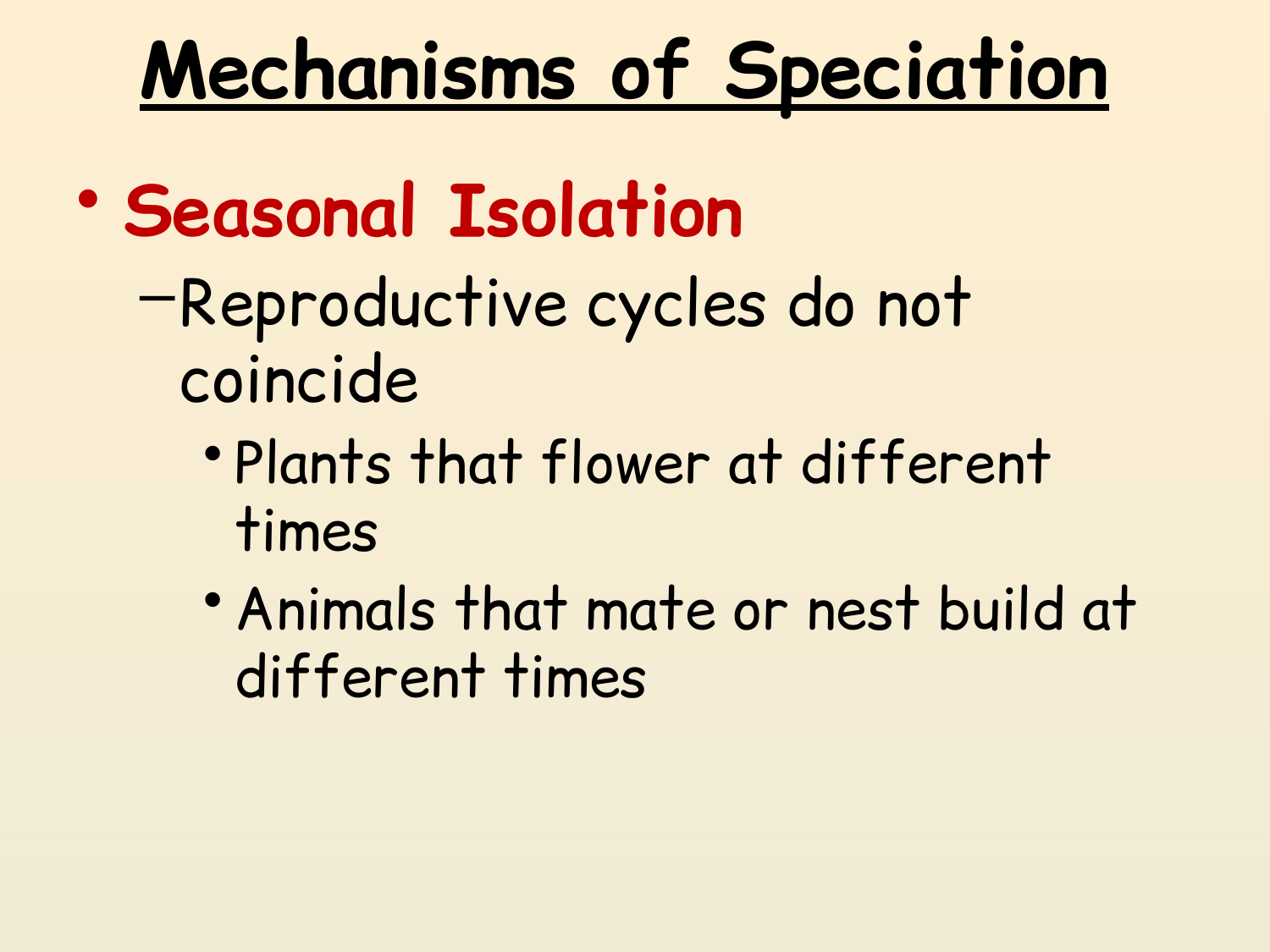

# Mechanisms of Speciation
Seasonal Isolation
Reproductive cycles do not coincide
Plants that flower at different times
Animals that mate or nest build at different times